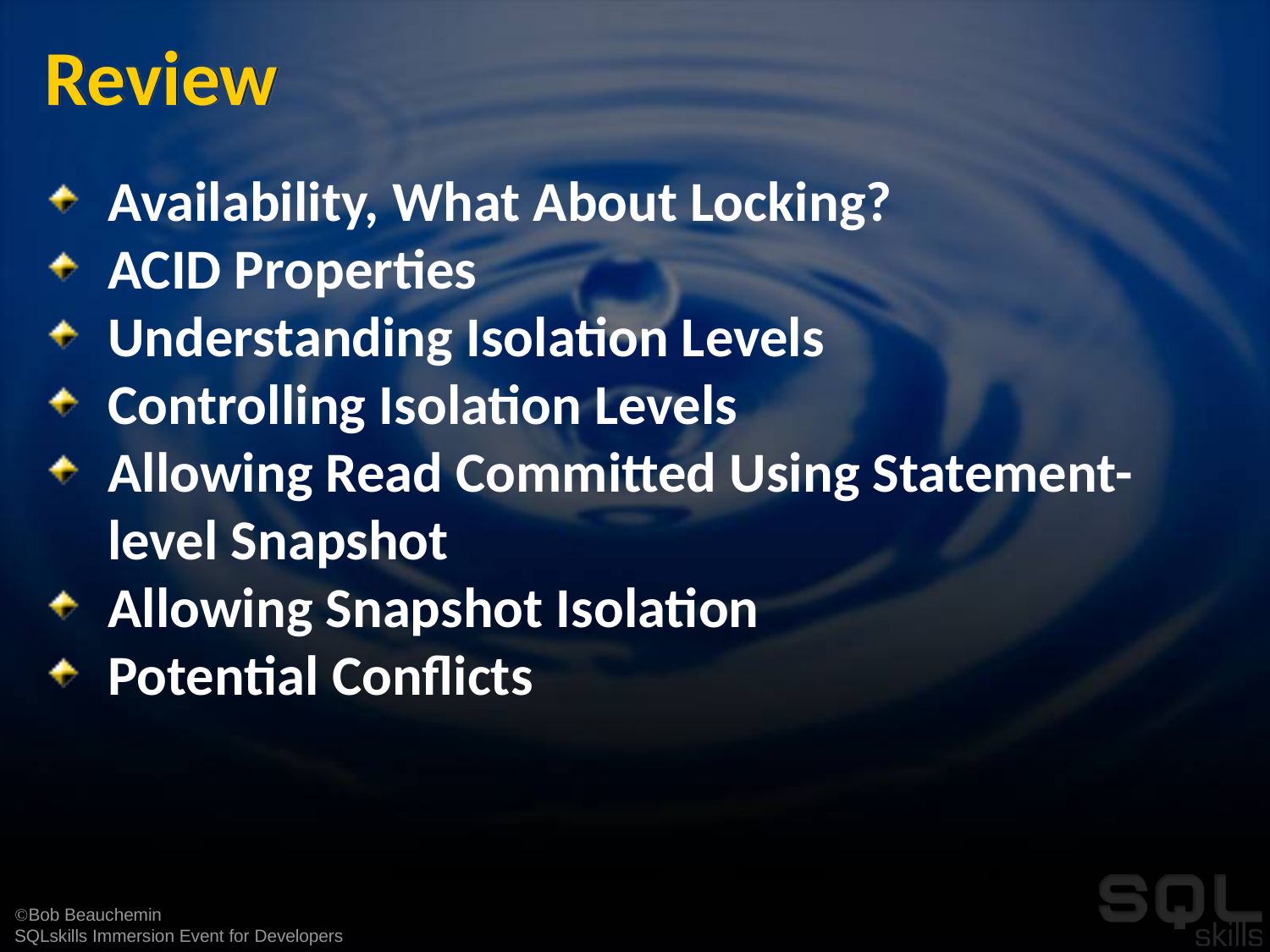

# Review
Availability, What About Locking?
ACID Properties
Understanding Isolation Levels
Controlling Isolation Levels
Allowing Read Committed Using Statement-level Snapshot
Allowing Snapshot Isolation
Potential Conflicts